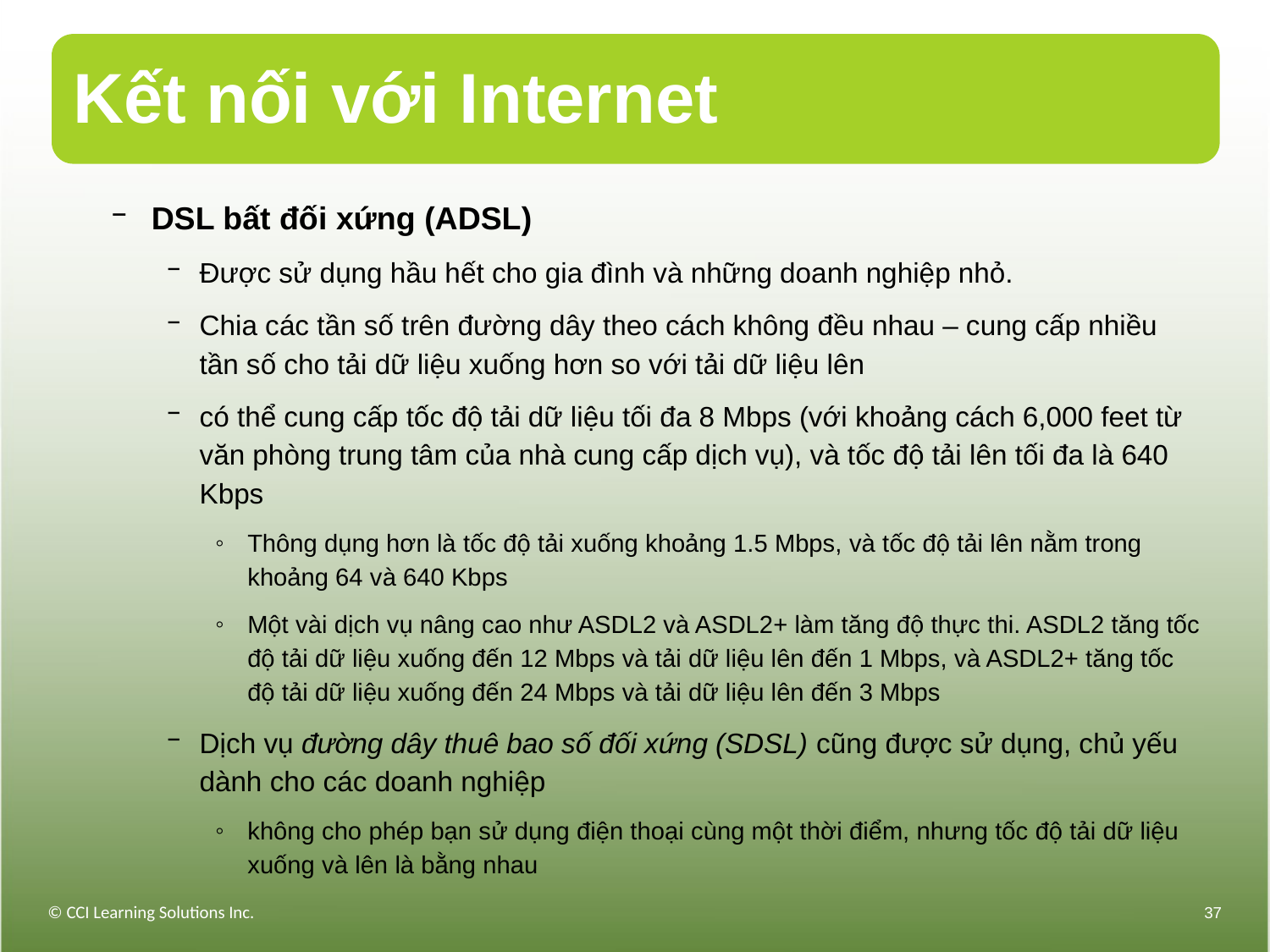

# Kết nối với Internet
DSL bất đối xứng (ADSL)
Được sử dụng hầu hết cho gia đình và những doanh nghiệp nhỏ.
Chia các tần số trên đường dây theo cách không đều nhau – cung cấp nhiều tần số cho tải dữ liệu xuống hơn so với tải dữ liệu lên
có thể cung cấp tốc độ tải dữ liệu tối đa 8 Mbps (với khoảng cách 6,000 feet từ văn phòng trung tâm của nhà cung cấp dịch vụ), và tốc độ tải lên tối đa là 640 Kbps
Thông dụng hơn là tốc độ tải xuống khoảng 1.5 Mbps, và tốc độ tải lên nằm trong khoảng 64 và 640 Kbps
Một vài dịch vụ nâng cao như ASDL2 và ASDL2+ làm tăng độ thực thi. ASDL2 tăng tốc độ tải dữ liệu xuống đến 12 Mbps và tải dữ liệu lên đến 1 Mbps, và ASDL2+ tăng tốc độ tải dữ liệu xuống đến 24 Mbps và tải dữ liệu lên đến 3 Mbps
Dịch vụ đường dây thuê bao số đối xứng (SDSL) cũng được sử dụng, chủ yếu dành cho các doanh nghiệp
không cho phép bạn sử dụng điện thoại cùng một thời điểm, nhưng tốc độ tải dữ liệu xuống và lên là bằng nhau
© CCI Learning Solutions Inc.
37